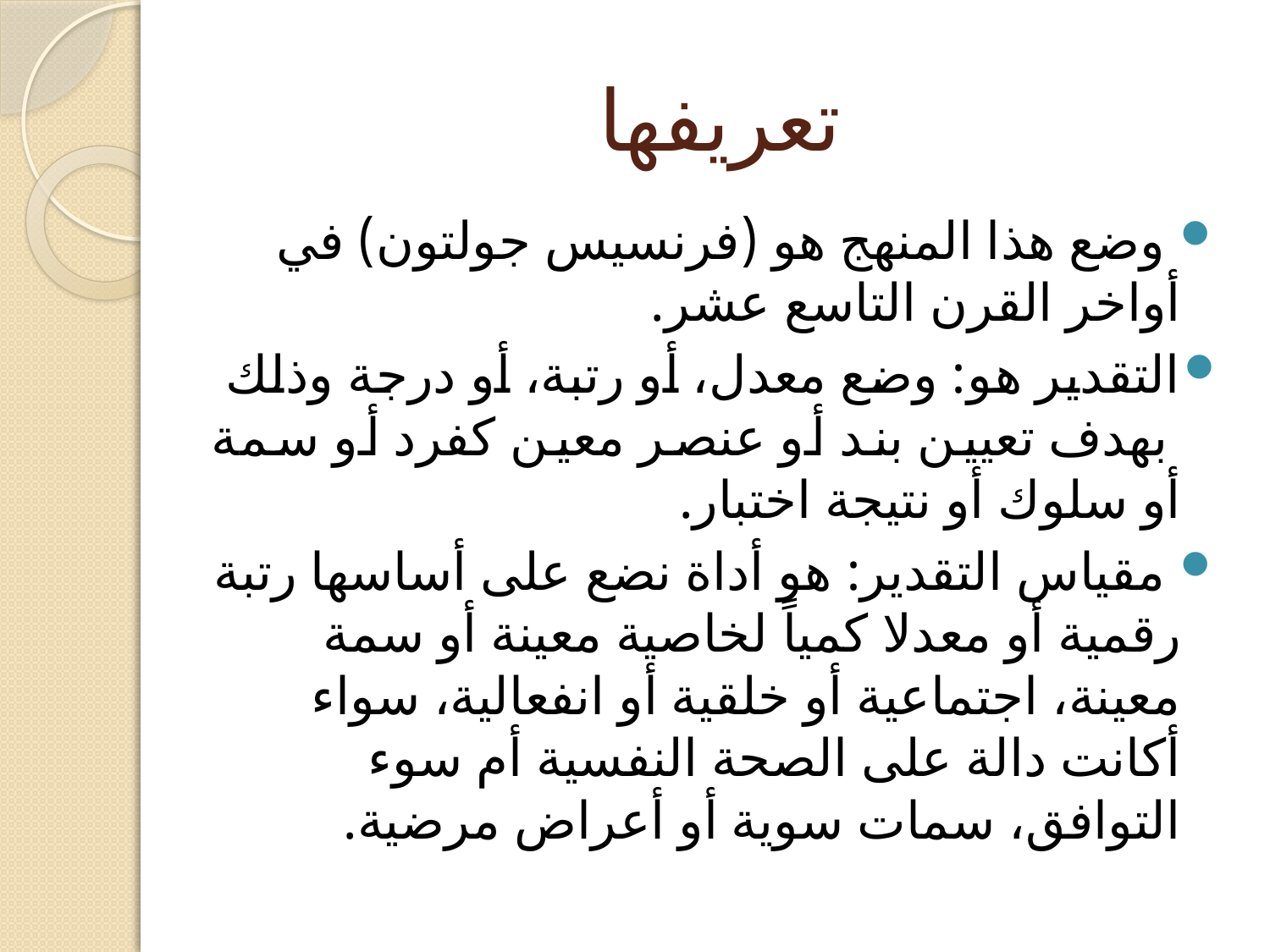

# تعريفها
 وضع هذا المنهج هو (فرنسيس جولتون) في أواخر القرن التاسع عشر.
التقدير هو: وضع معدل، أو رتبة، أو درجة وذلك   بهدف تعيين بند أو عنصر معين كفرد أو سمة أو سلوك أو نتيجة اختبار.
 مقياس التقدير: هو أداة نضع على أساسها رتبة رقمية أو معدلا كمياً لخاصية معينة أو سمة معينة، اجتماعية أو خلقية أو انفعالية، سواء أكانت دالة على الصحة النفسية أم سوء التوافق، سمات سوية أو أعراض مرضية.